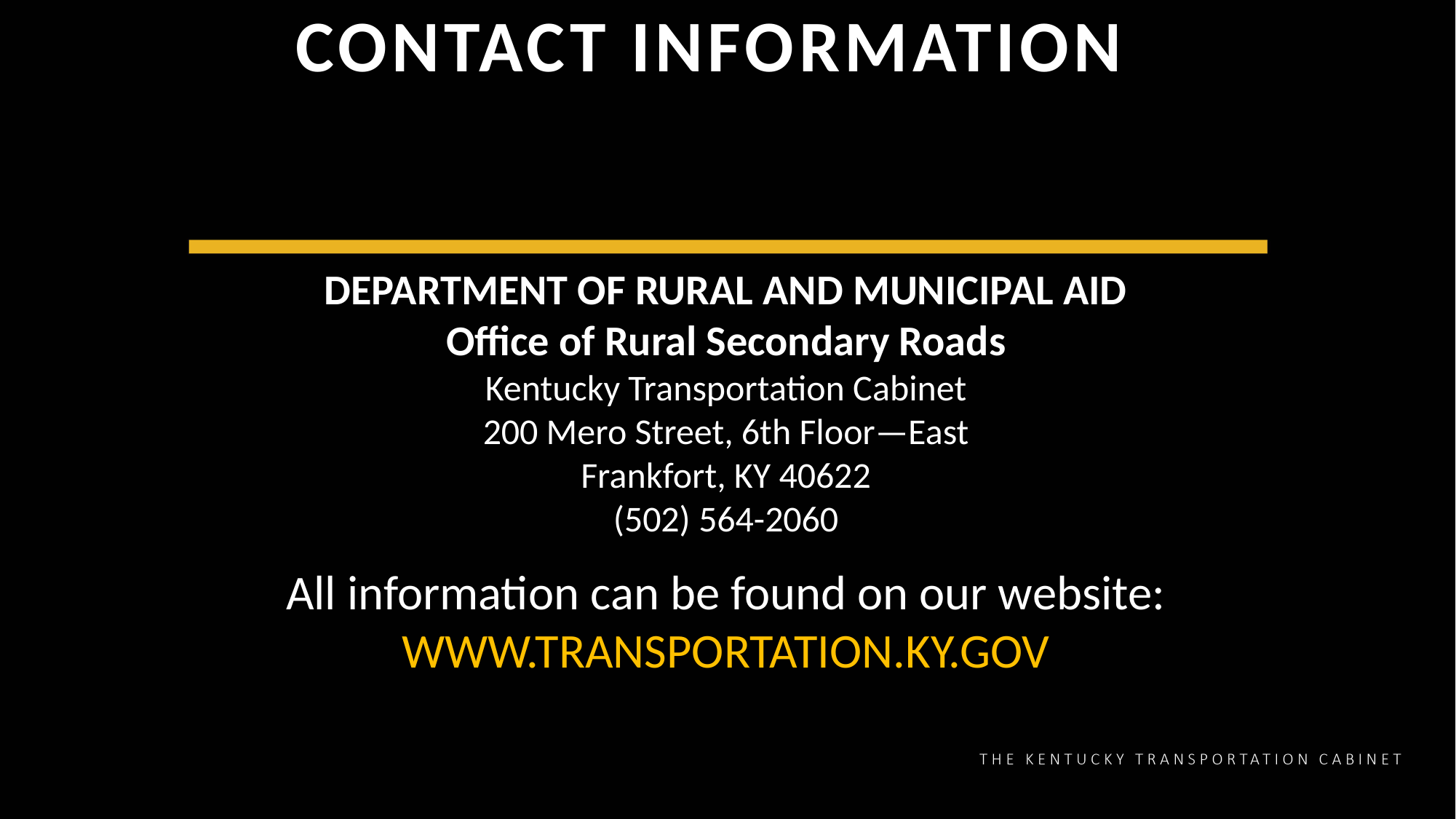

# CONTACT INFORMATION
DEPARTMENT OF RURAL AND MUNICIPAL AID
Office of Rural Secondary Roads
Kentucky Transportation Cabinet
200 Mero Street, 6th Floor—East
Frankfort, KY 40622
(502) 564-2060

All information can be found on our website:
WWW.TRANSPORTATION.KY.GOV